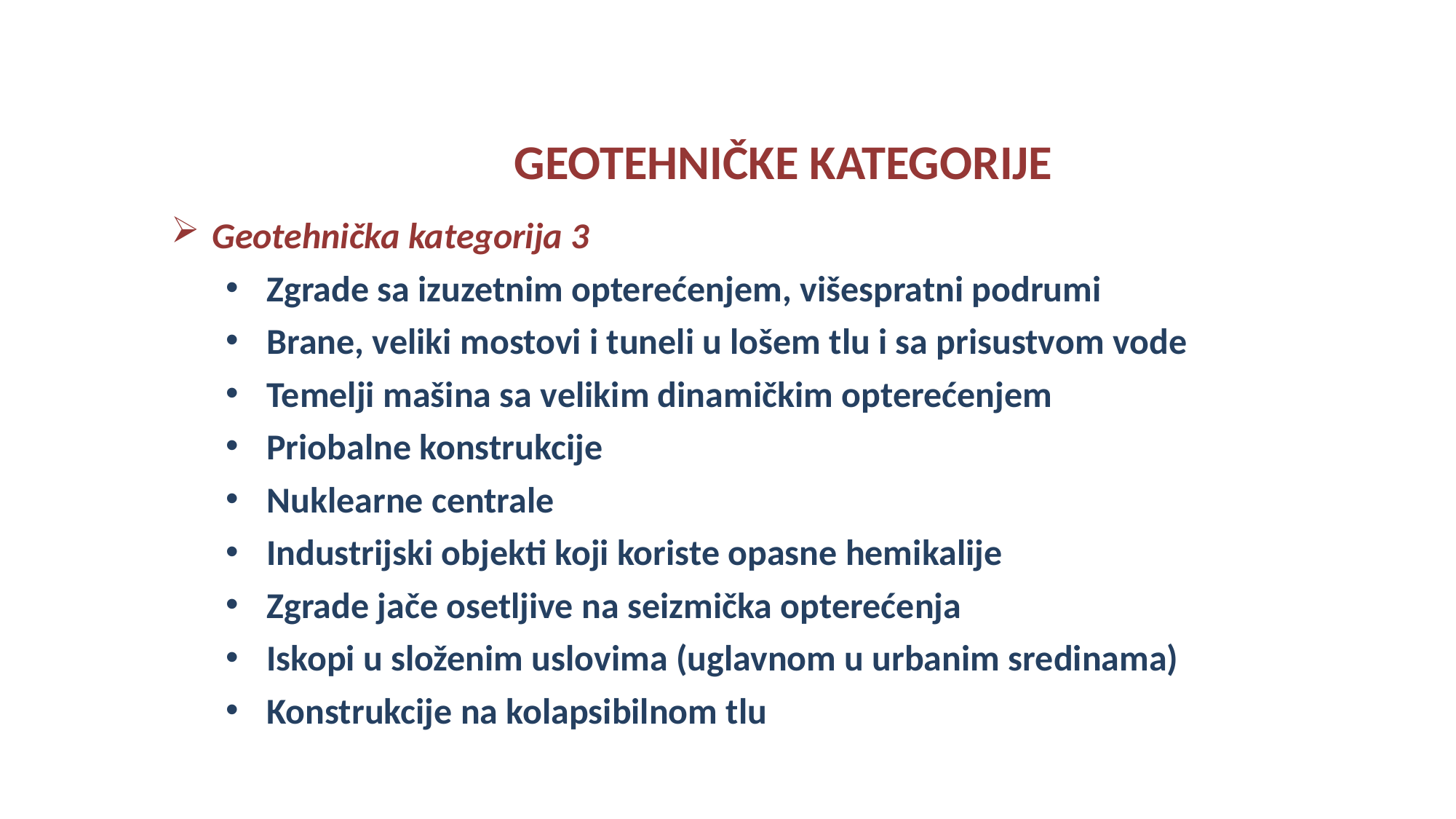

GEOTEHNIČKE KATEGORIJE
Geotehnička kategorija 3
Zgrade sa izuzetnim opterećenjem, višespratni podrumi
Brane, veliki mostovi i tuneli u lošem tlu i sa prisustvom vode
Temelji mašina sa velikim dinamičkim opterećenjem
Priobalne konstrukcije
Nuklearne centrale
Industrijski objekti koji koriste opasne hemikalije
Zgrade jače osetljive na seizmička opterećenja
Iskopi u složenim uslovima (uglavnom u urbanim sredinama)
Konstrukcije na kolapsibilnom tlu